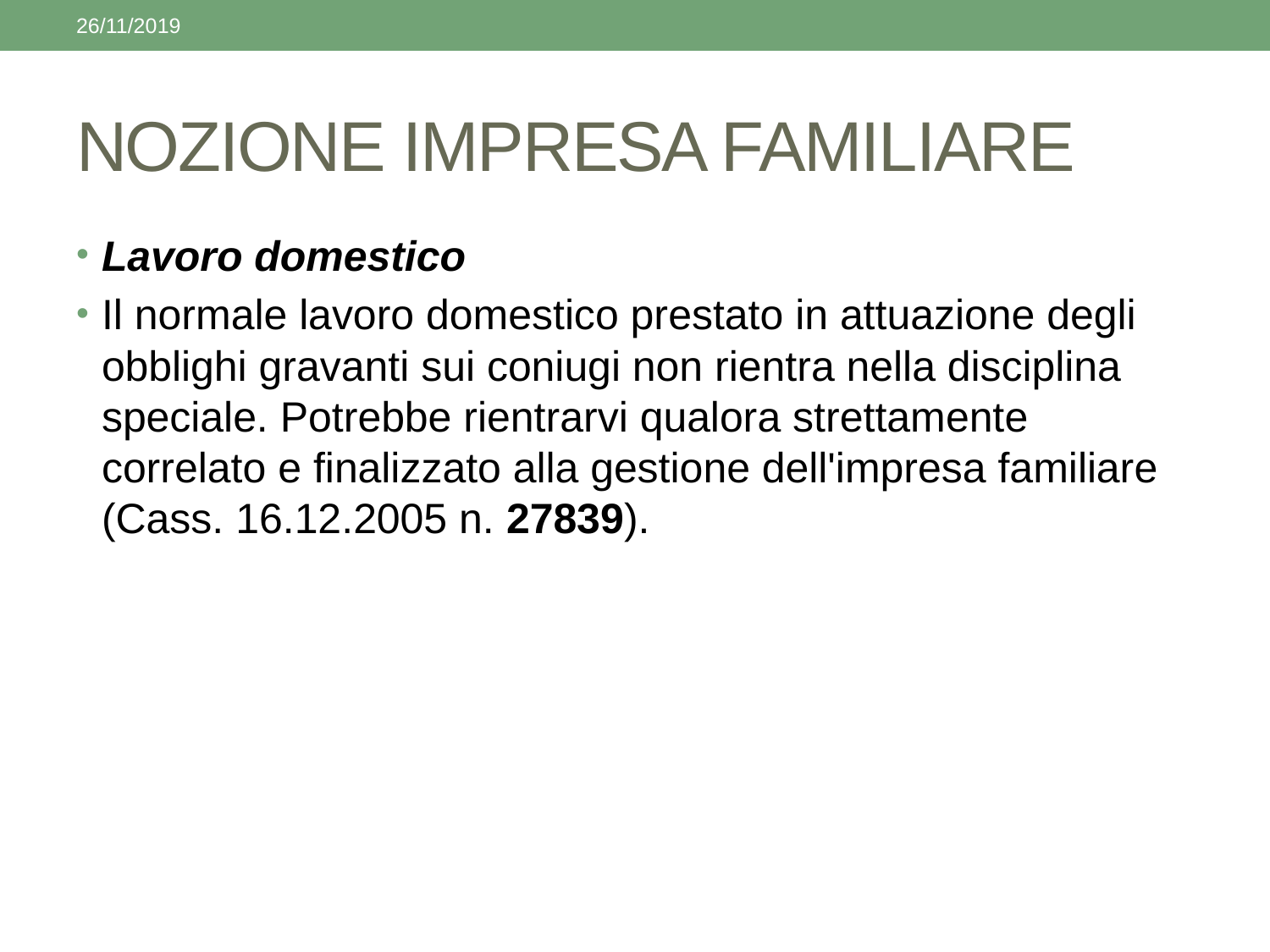

26/11/2019
# NOZIONE IMPRESA FAMILIARE
Lavoro domestico
Il normale lavoro domestico prestato in attuazione degli obblighi gravanti sui coniugi non rientra nella disciplina speciale. Potrebbe rientrarvi qualora strettamente correlato e finalizzato alla gestione dell'impresa familiare (Cass. 16.12.2005 n. 27839).